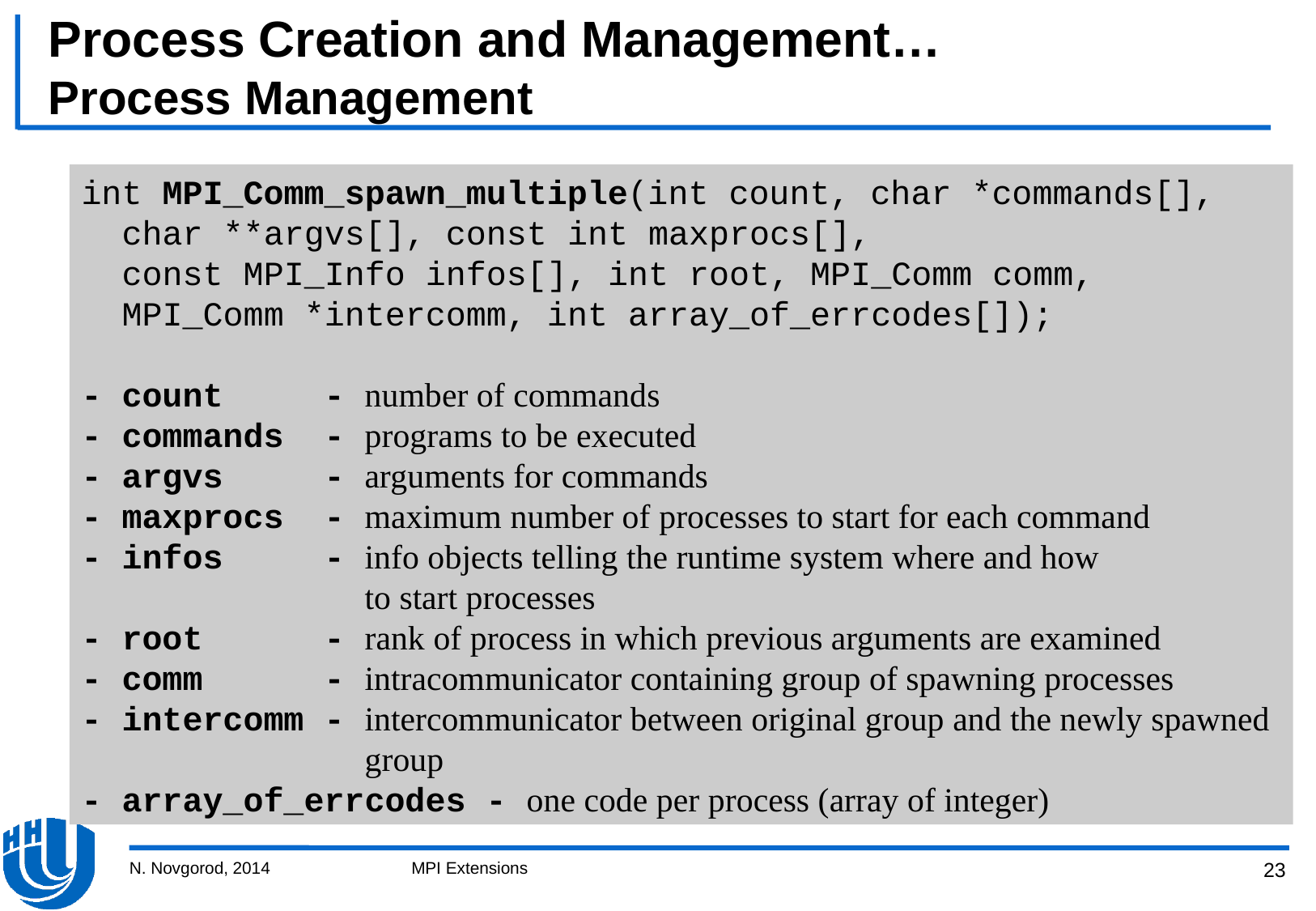

# Process Creation and Management… Process Management

int MPI_Comm_spawn_multiple(int count, char *commands[],
  char **argvs[], const int maxprocs[],
  const MPI_Info infos[], int root, MPI_Comm comm,
  MPI_Comm *intercomm, int array_of_errcodes[]);

- count     - number of commands
- commands  - programs to be executed
- argvs     - arguments for commands
- maxprocs  - maximum number of processes to start for each command
- infos     - info objects telling the runtime system where and how
              to start processes
- root      - rank of process in which previous arguments are examined
- comm      - intracommunicator containing group of spawning processes
- intercomm - intercommunicator between original group and the newly spawned
              group
- array_of_errcodes - one code per process (array of integer)
N. Novgorod, 2014
MPI Extensions
23